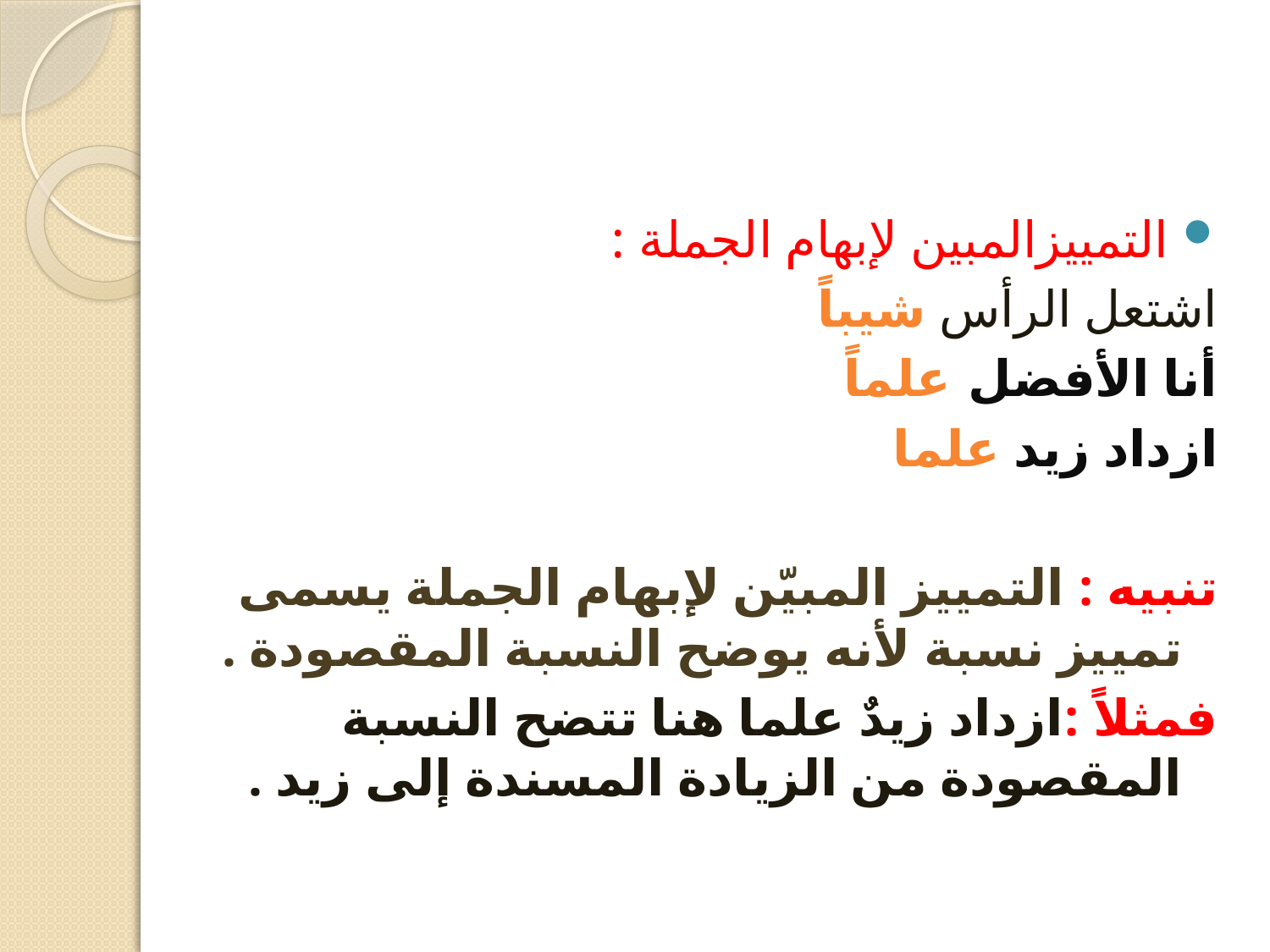

التمييزالمبين لإبهام الجملة :
اشتعل الرأس شيباً
أنا الأفضل علماً
ازداد زيد علما

تنبيه : التمييز المبيّن لإبهام الجملة يسمى تمييز نسبة لأنه يوضح النسبة المقصودة .
فمثلاً :ازداد زيدٌ علما هنا تتضح النسبة المقصودة من الزيادة المسندة إلى زيد .